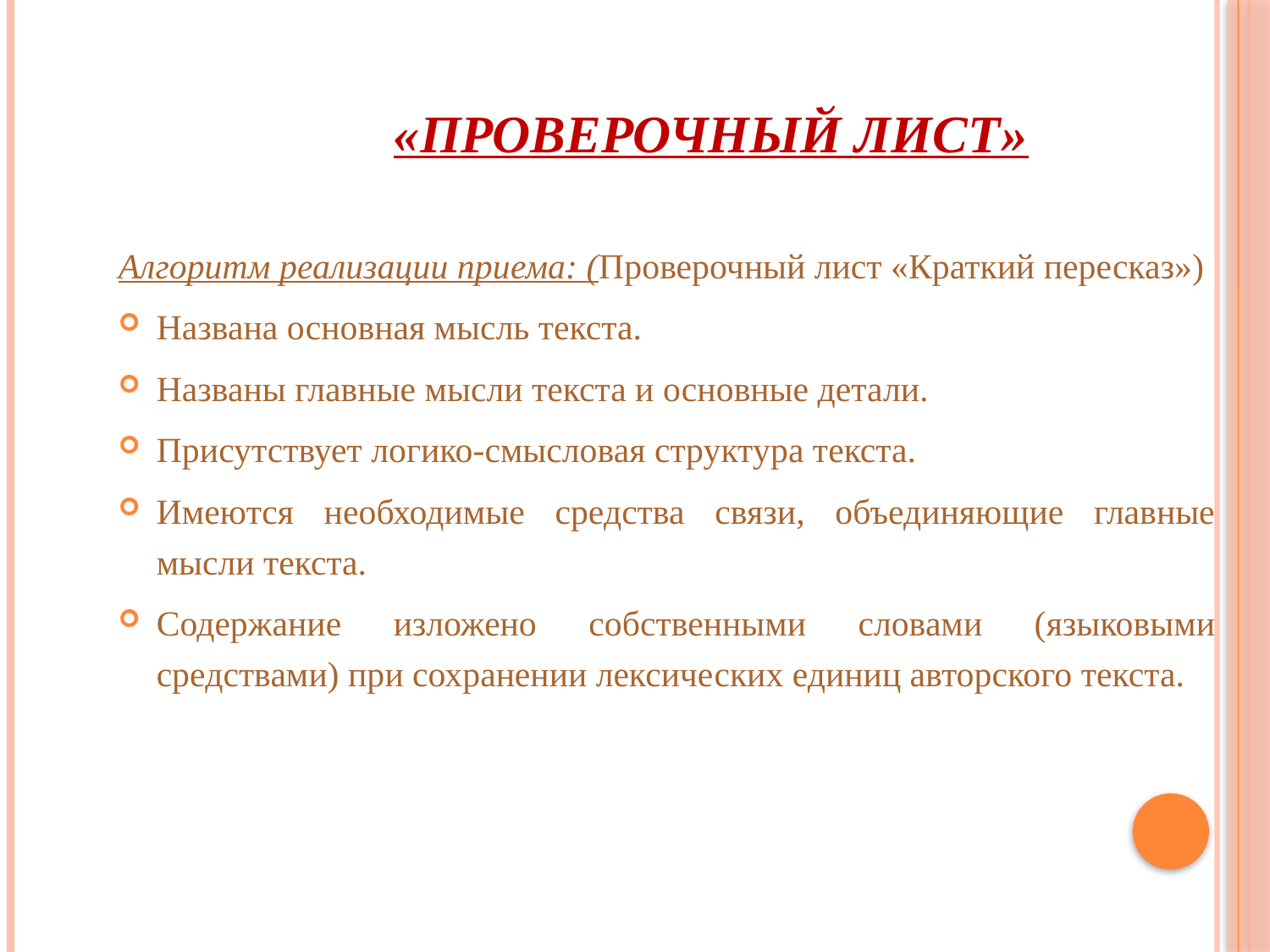

# «Проверочный лист»
Алгоритм реализации приема: (Проверочный лист «Краткий пересказ»)
Названа основная мысль текста.
Названы главные мысли текста и основные детали.
Присутствует логико-смысловая структура текста.
Имеются необходимые средства связи, объединяющие главные мысли текста.
Содержание изложено собственными словами (языковыми средствами) при сохранении лексических единиц авторского текста.